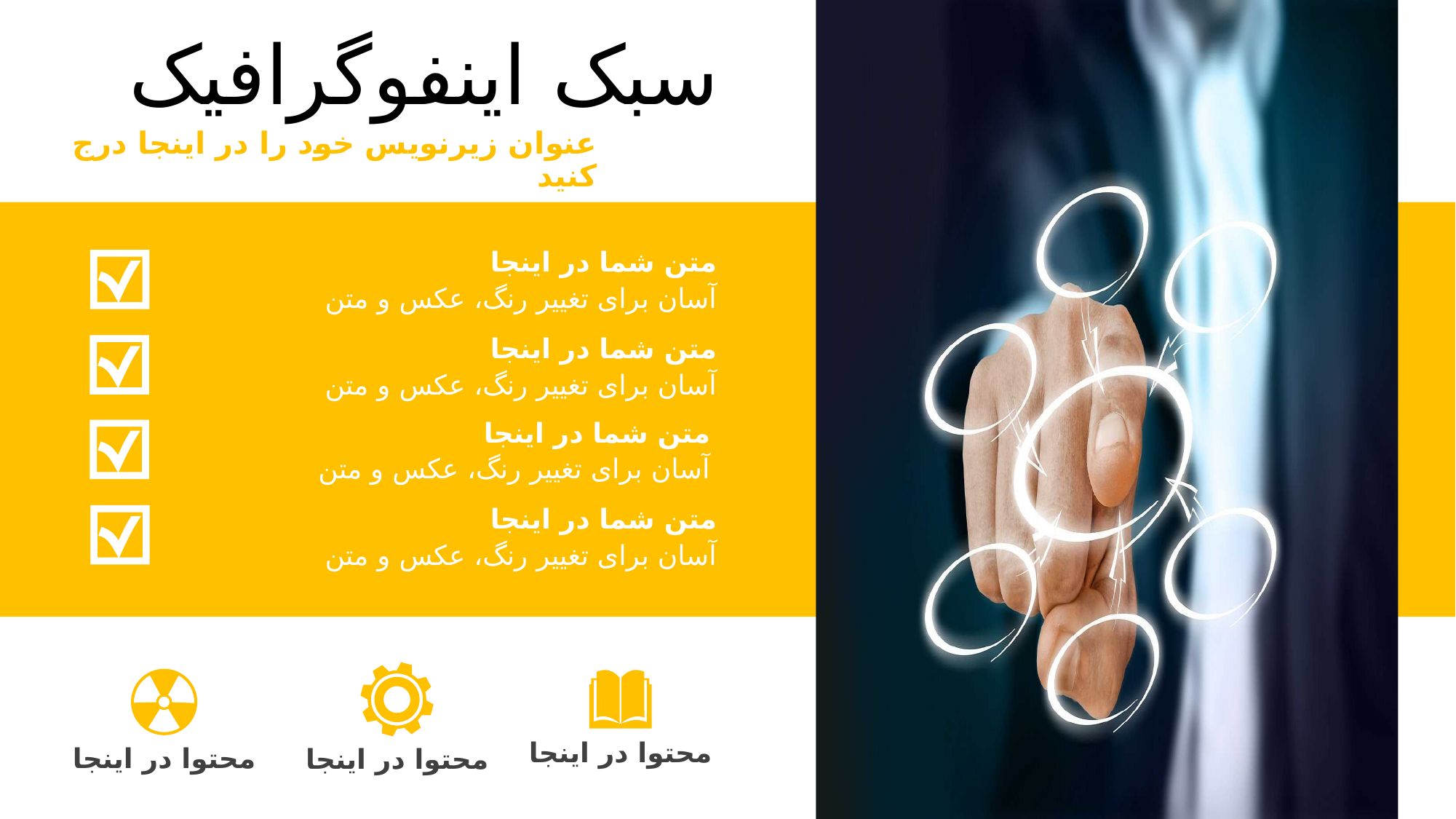

سبک اینفوگرافیک
عنوان زیرنویس خود را در اینجا درج کنید
متن شما در اینجا
آسان برای تغییر رنگ، عکس و متن

متن شما در اینجا
آسان برای تغییر رنگ، عکس و متن

متن شما در اینجا
آسان برای تغییر رنگ، عکس و متن

متن شما در اینجا
آسان برای تغییر رنگ، عکس و متن

محتوا در اینجا
محتوا در اینجا
محتوا در اینجا